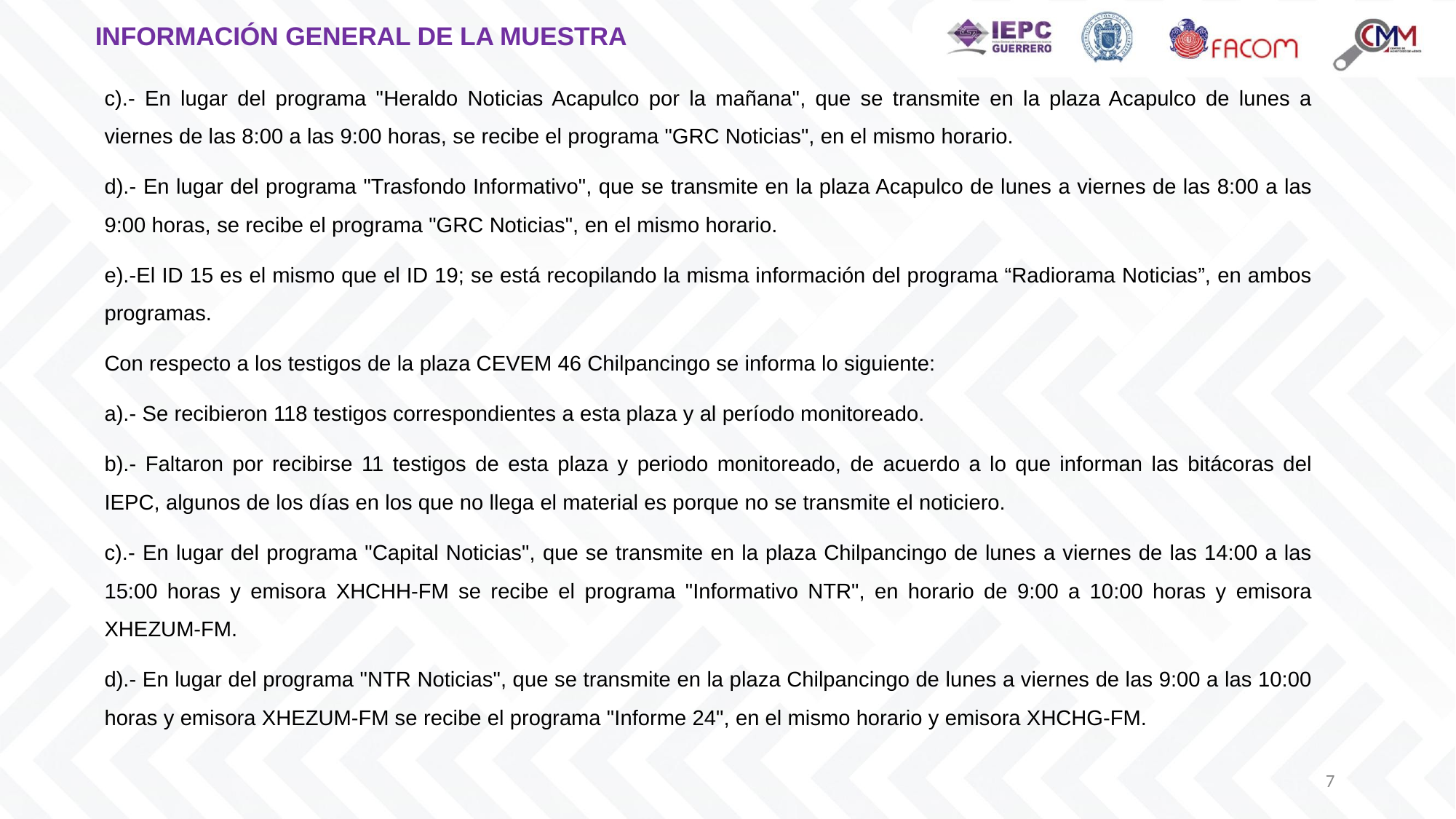

# INFORMACIÓN GENERAL DE LA MUESTRA
c).- En lugar del programa "Heraldo Noticias Acapulco por la mañana", que se transmite en la plaza Acapulco de lunes a viernes de las 8:00 a las 9:00 horas, se recibe el programa "GRC Noticias", en el mismo horario.
d).- En lugar del programa "Trasfondo Informativo", que se transmite en la plaza Acapulco de lunes a viernes de las 8:00 a las 9:00 horas, se recibe el programa "GRC Noticias", en el mismo horario.
e).-El ID 15 es el mismo que el ID 19; se está recopilando la misma información del programa “Radiorama Noticias”, en ambos programas.
Con respecto a los testigos de la plaza CEVEM 46 Chilpancingo se informa lo siguiente:
a).- Se recibieron 118 testigos correspondientes a esta plaza y al período monitoreado.
b).- Faltaron por recibirse 11 testigos de esta plaza y periodo monitoreado, de acuerdo a lo que informan las bitácoras del IEPC, algunos de los días en los que no llega el material es porque no se transmite el noticiero.
c).- En lugar del programa "Capital Noticias", que se transmite en la plaza Chilpancingo de lunes a viernes de las 14:00 a las 15:00 horas y emisora XHCHH-FM se recibe el programa "Informativo NTR", en horario de 9:00 a 10:00 horas y emisora XHEZUM-FM.
d).- En lugar del programa "NTR Noticias", que se transmite en la plaza Chilpancingo de lunes a viernes de las 9:00 a las 10:00 horas y emisora XHEZUM-FM se recibe el programa "Informe 24", en el mismo horario y emisora XHCHG-FM.

7